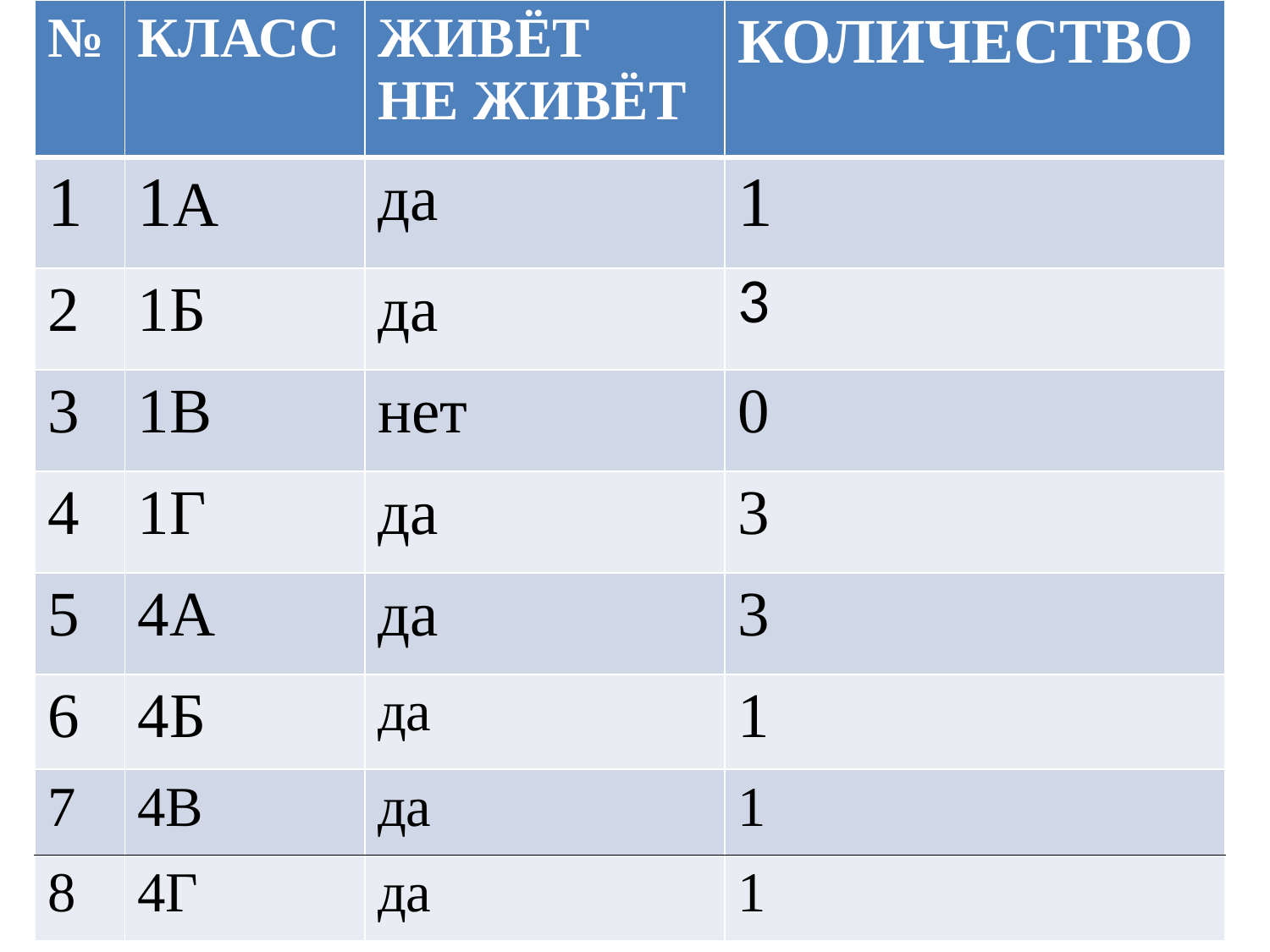

| № | КЛАСС | ЖИВЁТ НЕ ЖИВЁТ | КОЛИЧЕСТВО |
| --- | --- | --- | --- |
| 1 | 1А | да | 1 |
| 2 | 1Б | да | 3 |
| 3 | 1В | нет | 0 |
| 4 | 1Г | да | 3 |
| 5 | 4А | да | 3 |
| 6 | 4Б | да | 1 |
| 7 | 4В | да | 1 |
| 8 | 4Г | да | 1 |
#